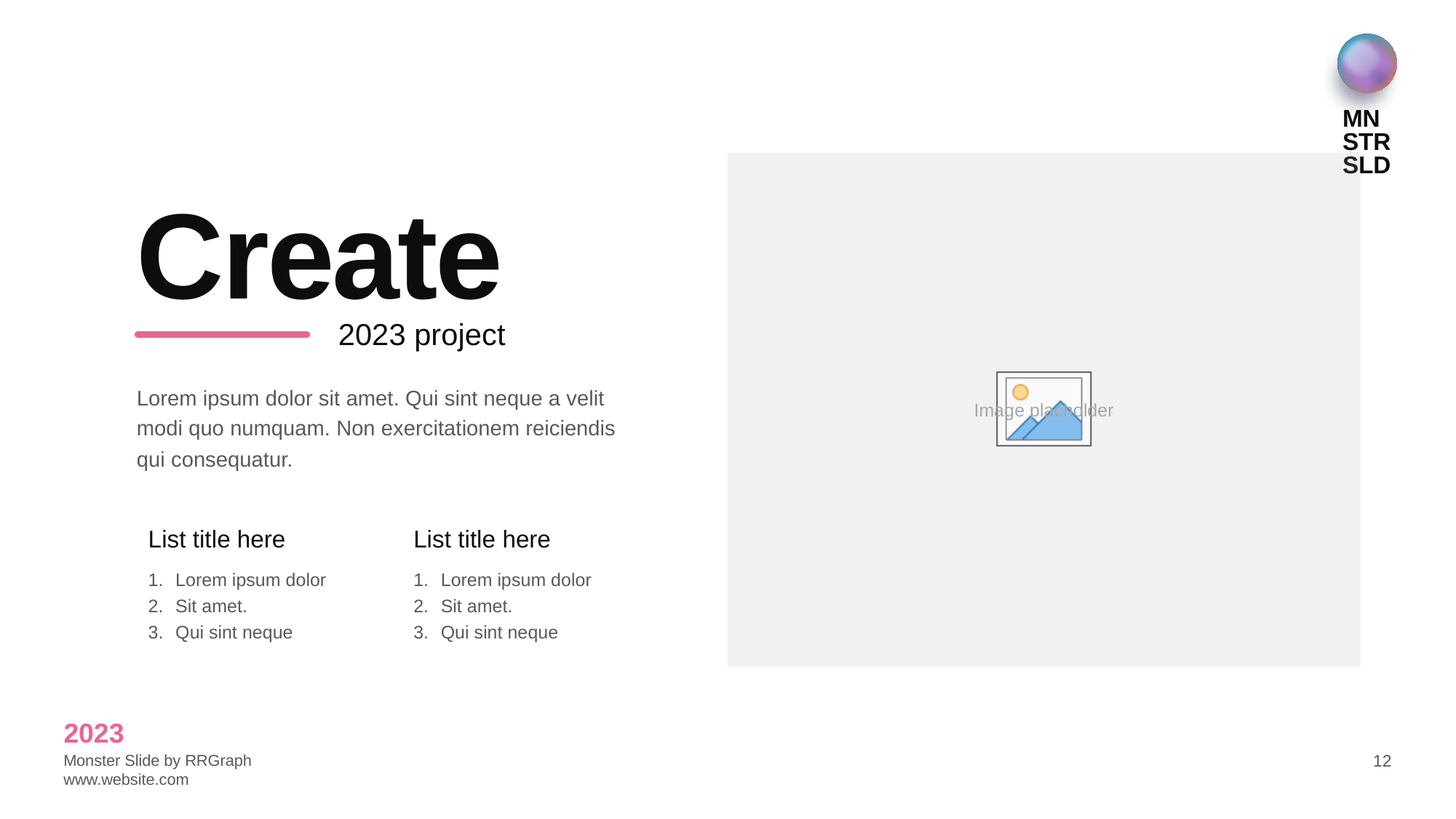

Create
2023 project
Lorem ipsum dolor sit amet. Qui sint neque a velit modi quo numquam. Non exercitationem reiciendis qui consequatur.
List title here
Lorem ipsum dolor
Sit amet.
Qui sint neque
List title here
Lorem ipsum dolor
Sit amet.
Qui sint neque